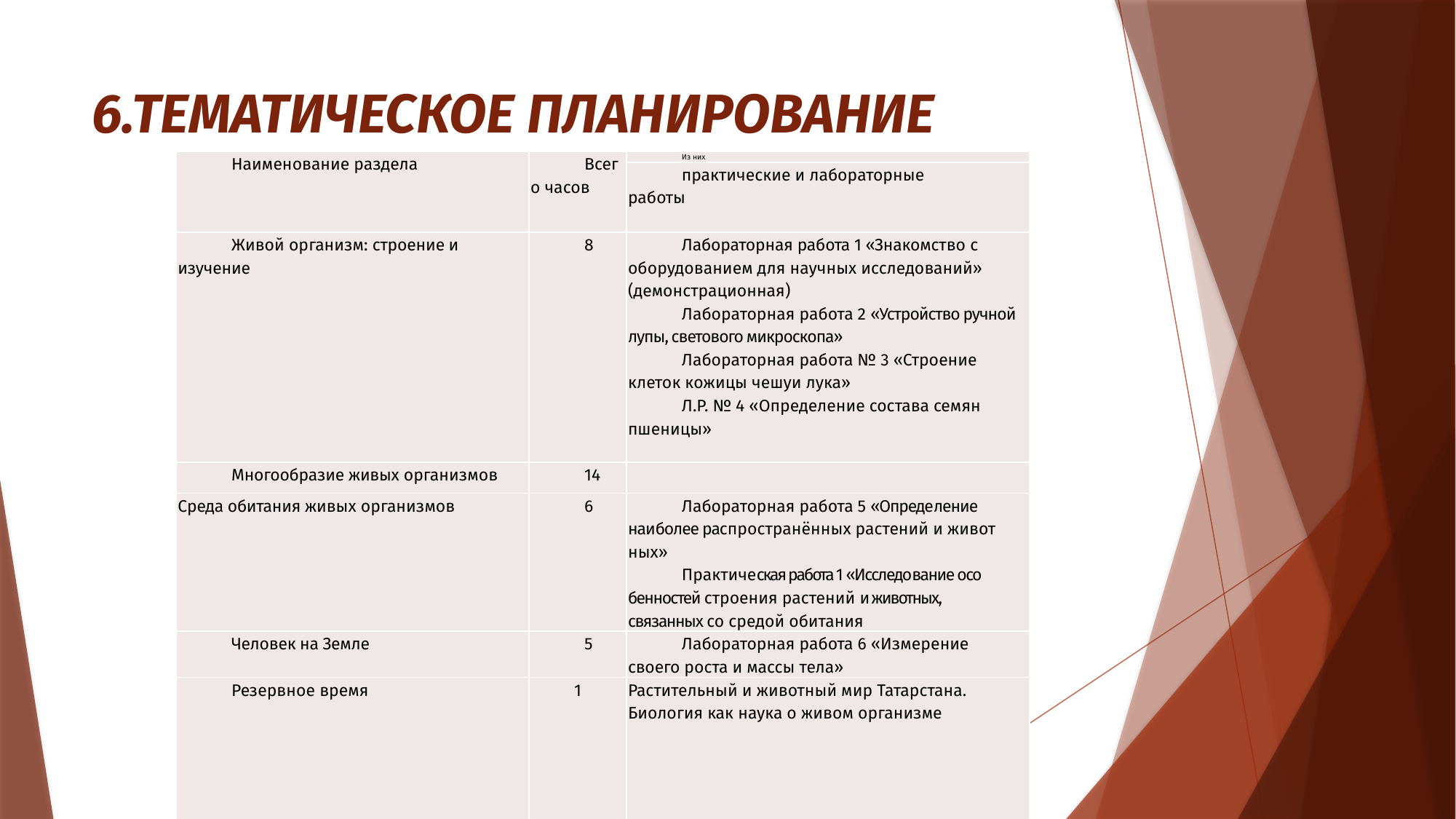

# 6.ТЕМАТИЧЕСКОЕ ПЛАНИРОВАНИЕ
| Наименование раздела | Всего часов | Из них |
| --- | --- | --- |
|  |  | практические и лабораторные работы |
| Живой организм: строение и изучение | 8 | Лабораторная работа 1 «Знакомст­во с оборудованием для научных исследований» (демонстрационная) Лабора­торная работа 2 «Устройство ручной лупы, светового микроскопа» Лабораторная работа № 3 «Строение клеток кожицы чешуи лука» Л.Р. № 4 «Определение состава семян пшеницы» |
| Многообразие живых организмов | 14 |  |
| Среда обитания жи­вых организмов | 6 | Лабора­торная работа 5 «Опреде­ление наиболее рас­простра­нённых растений и живот­ных» Практиче­ская работа 1 «Исследо­вание осо­бенностей строения растений и животных, связанных со средой обитания |
| Человек на Земле | 5 | Лабо­раторная работа 6 «Измере­ние своего роста и массы тела» |
| Резервное время | 1 | Растительный и животный мир Татарстана. Биология как наука о живом организме |